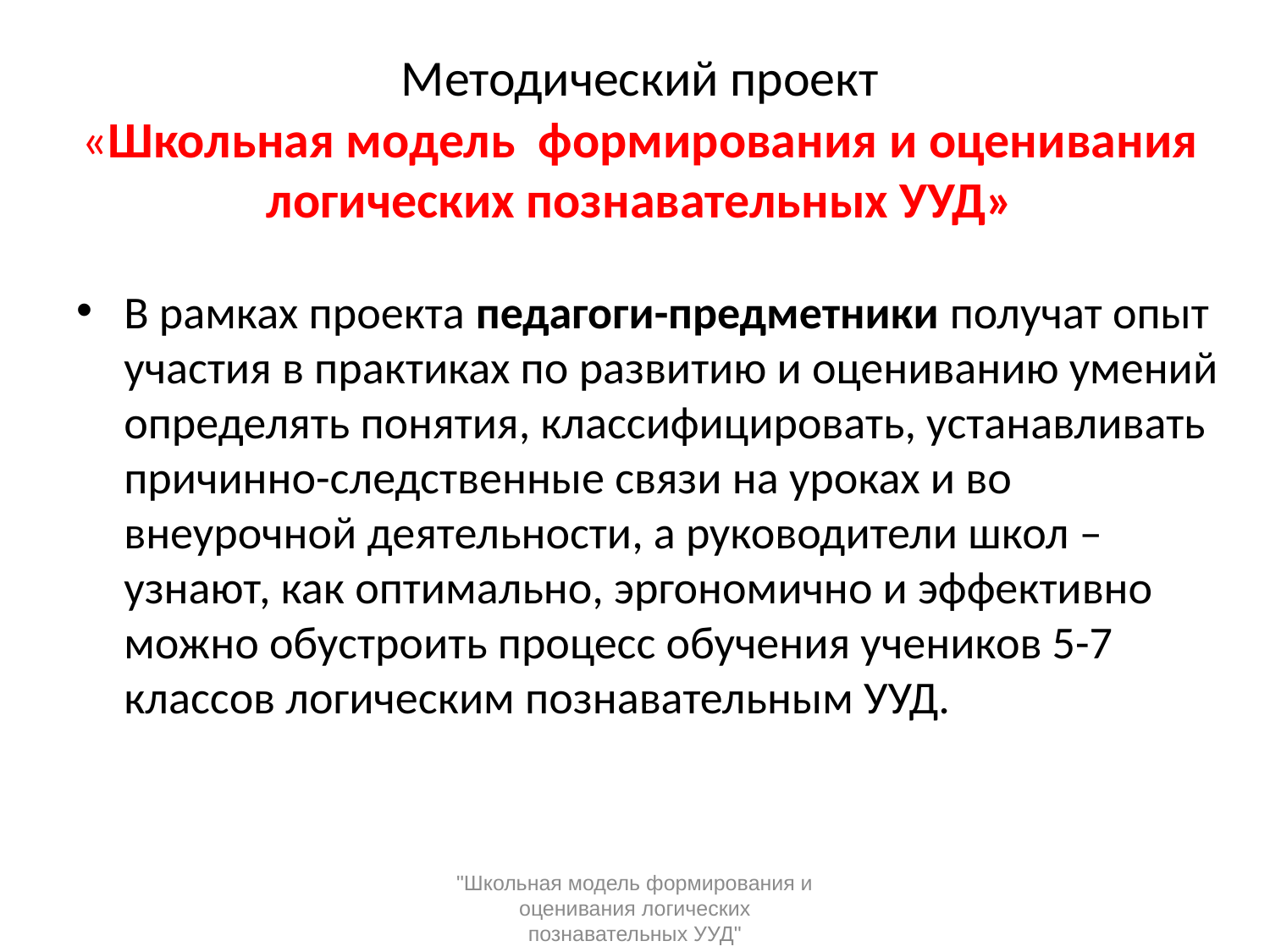

# Методический проект «Школьная модель  формирования и оценивания логических познавательных УУД»
В рамках проекта педагоги-предметники получат опыт участия в практиках по развитию и оцениванию умений определять понятия, классифицировать, устанавливать причинно-следственные связи на уроках и во внеурочной деятельности, а руководители школ – узнают, как оптимально, эргономично и эффективно можно обустроить процесс обучения учеников 5-7 классов логическим познавательным УУД.
"Школьная модель формирования и оценивания логических познавательных УУД"